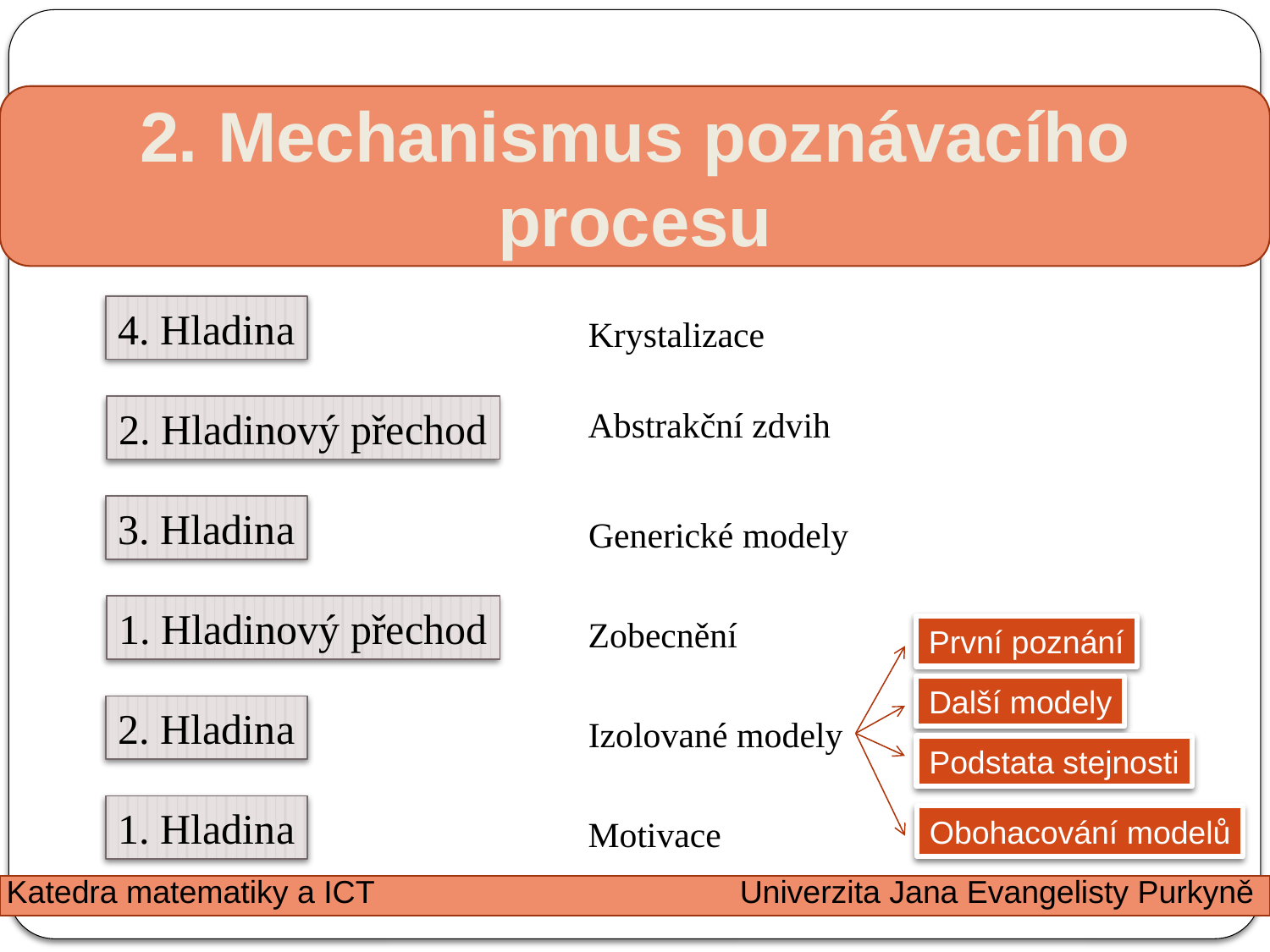

2. Mechanismus poznávacího procesu
4. Hladina
Krystalizace
2. Hladinový přechod
Abstrakční zdvih
3. Hladina
Generické modely
1. Hladinový přechod
Zobecnění
První poznání
Další modely
2. Hladina
Izolované modely
Podstata stejnosti
1. Hladina
Motivace
Obohacování modelů
Katedra matematiky a ICT
Univerzita Jana Evangelisty Purkyně